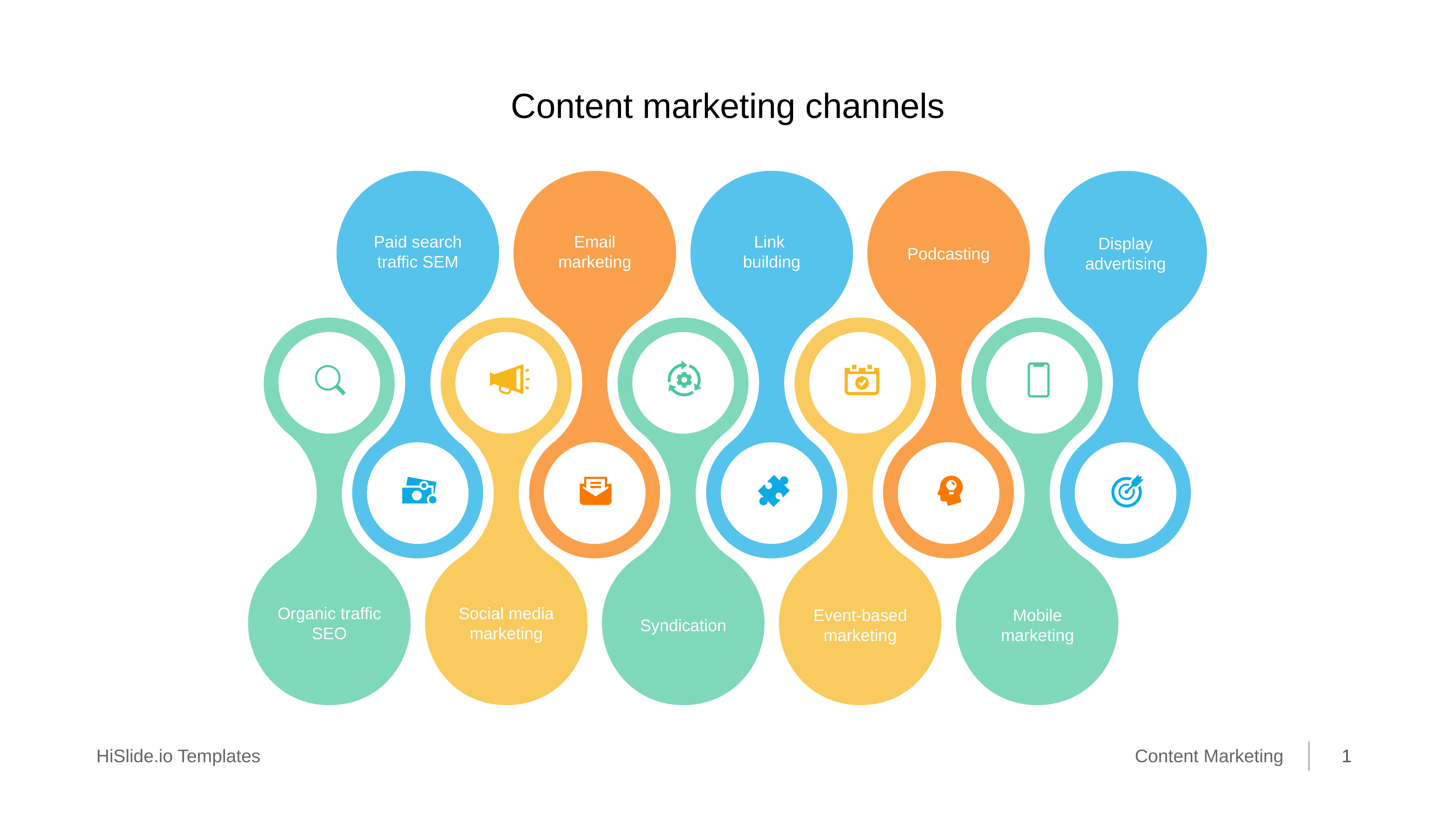

Content marketing channels

Paid search traffic SEM
Email marketing
Link
building
Display advertising
Podcasting

Organic traffic SEO
Social media marketing
Event-based marketing
Mobile marketing
Syndication
1